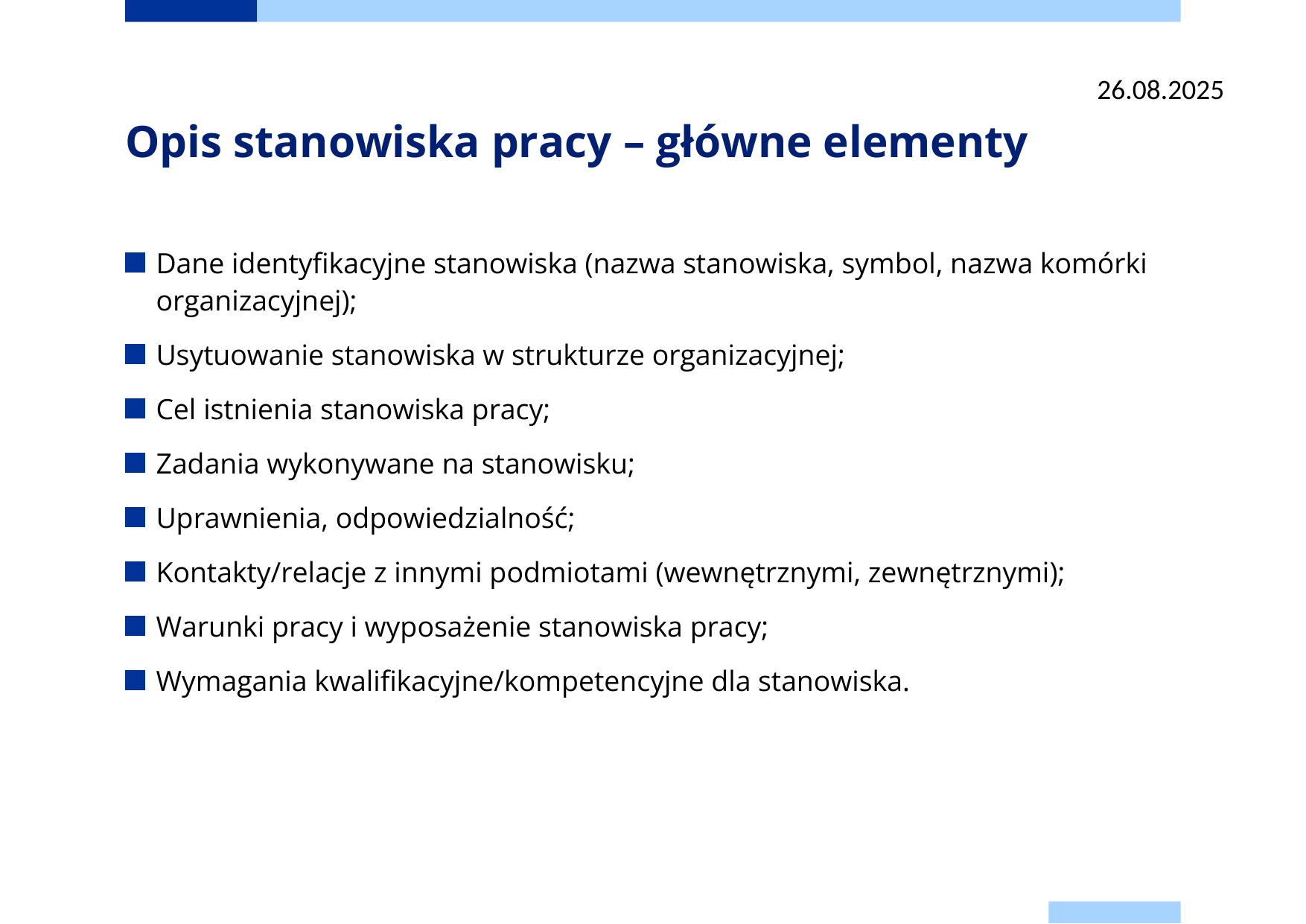

26.08.2025
# Opis stanowiska pracy – główne elementy
Dane identyfikacyjne stanowiska (nazwa stanowiska, symbol, nazwa komórki organizacyjnej);
Usytuowanie stanowiska w strukturze organizacyjnej;
Cel istnienia stanowiska pracy;
Zadania wykonywane na stanowisku;
Uprawnienia, odpowiedzialność;
Kontakty/relacje z innymi podmiotami (wewnętrznymi, zewnętrznymi);
Warunki pracy i wyposażenie stanowiska pracy;
Wymagania kwalifikacyjne/kompetencyjne dla stanowiska.